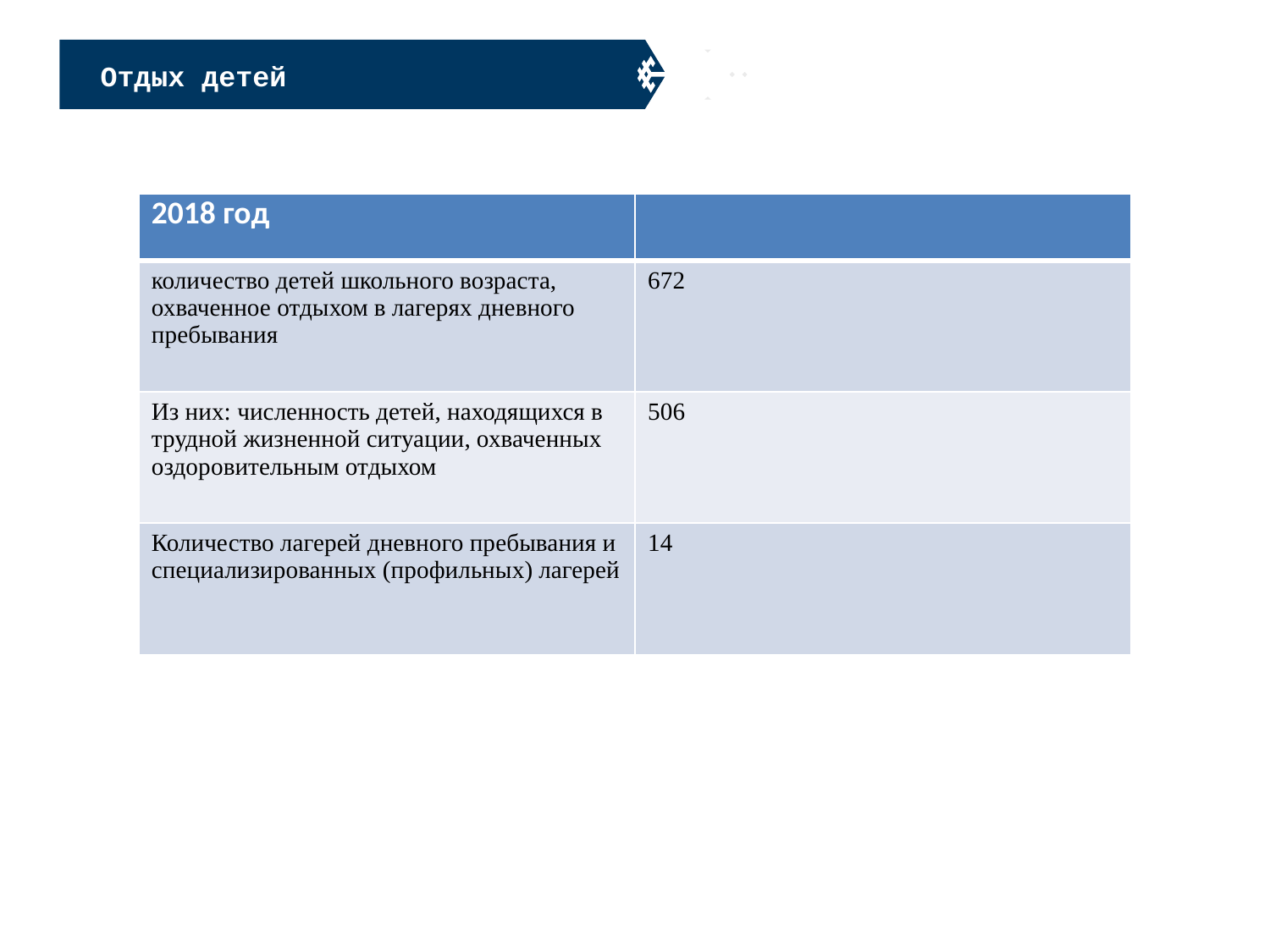

Отдых детей

| 2018 год |  |
| --- | --- |
| количество детей школьного возраста, охваченное отдыхом в лагерях дневного пребывания | 672 |
| Из них: численность детей, находящихся в трудной жизненной ситуации, охваченных оздоровительным отдыхом | 506 |
| Количество лагерей дневного пребывания и специализированных (профильных) лагерей | 14 |